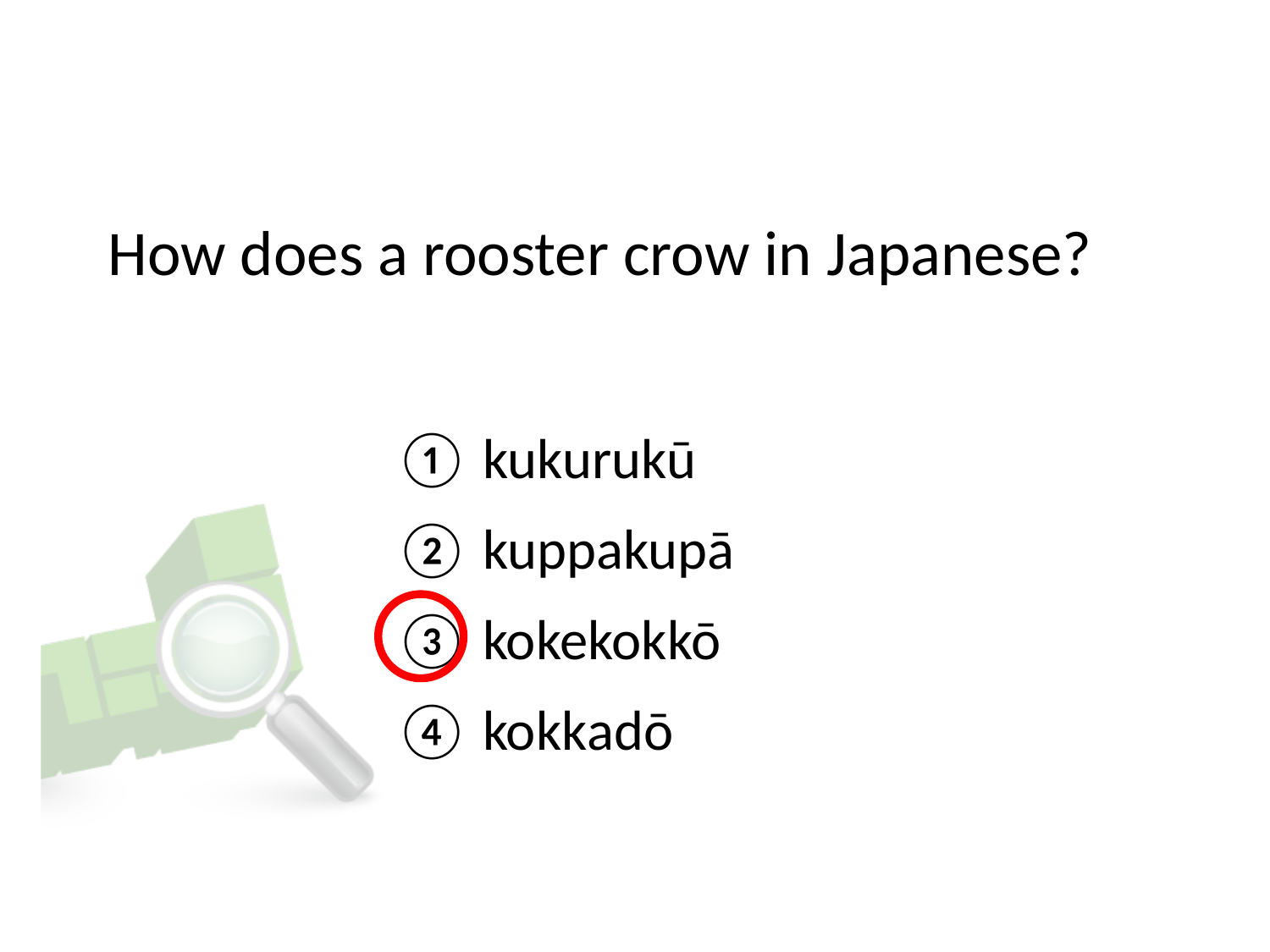

# How does a rooster crow in Japanese?
① kukurukū
② kuppakupā
③ kokekokkō
④ kokkadō